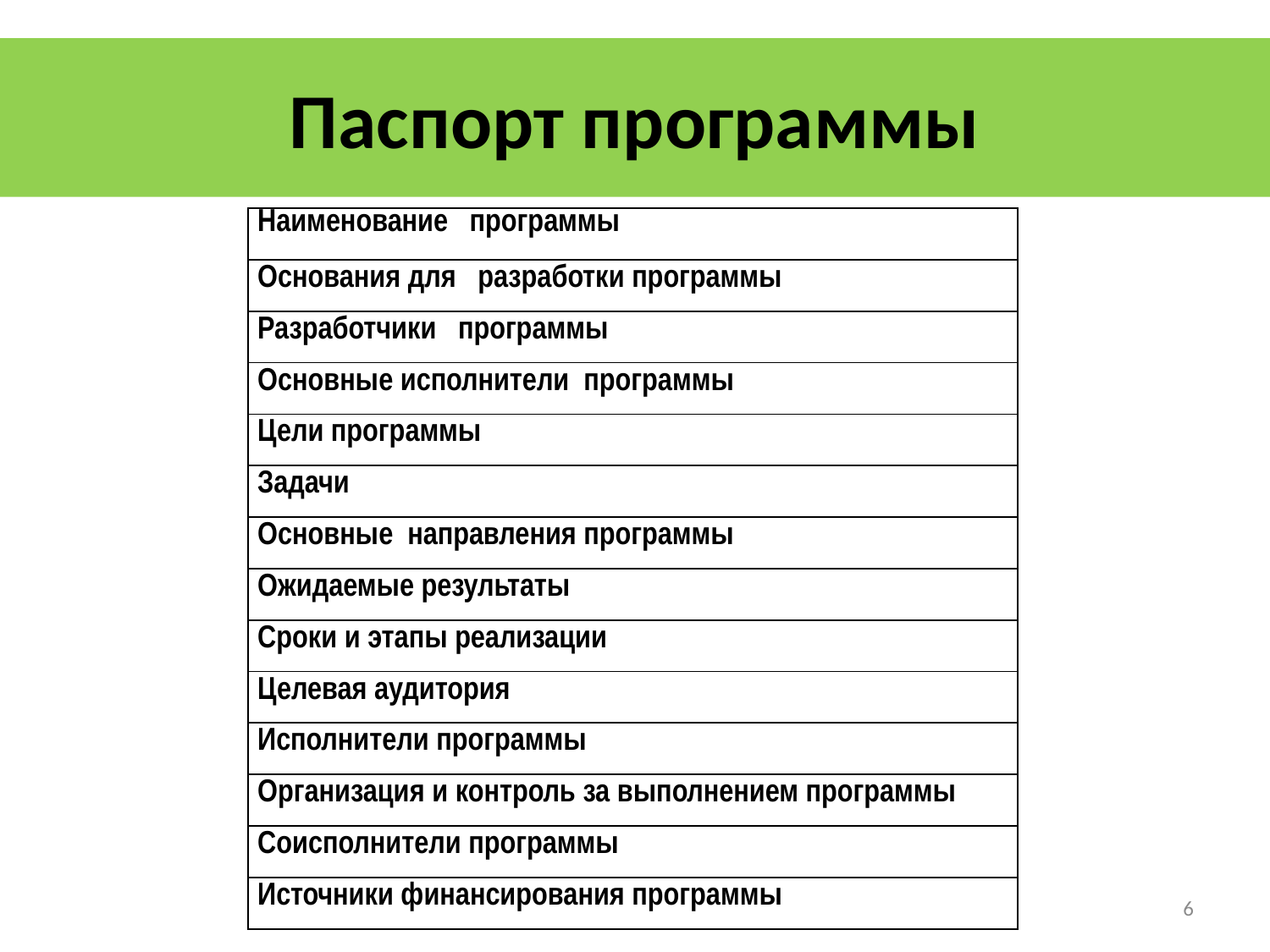

# Паспорт программы
| Наименование программы |
| --- |
| Основания для разработки программы |
| Разработчики программы |
| Основные исполнители программы |
| Цели программы |
| Задачи |
| Основные направления программы |
| Ожидаемые результаты |
| Сроки и этапы реализации |
| Целевая аудитория |
| Исполнители программы |
| Организация и контроль за выполнением программы |
| Соисполнители программы |
| Источники финансирования программы |
6